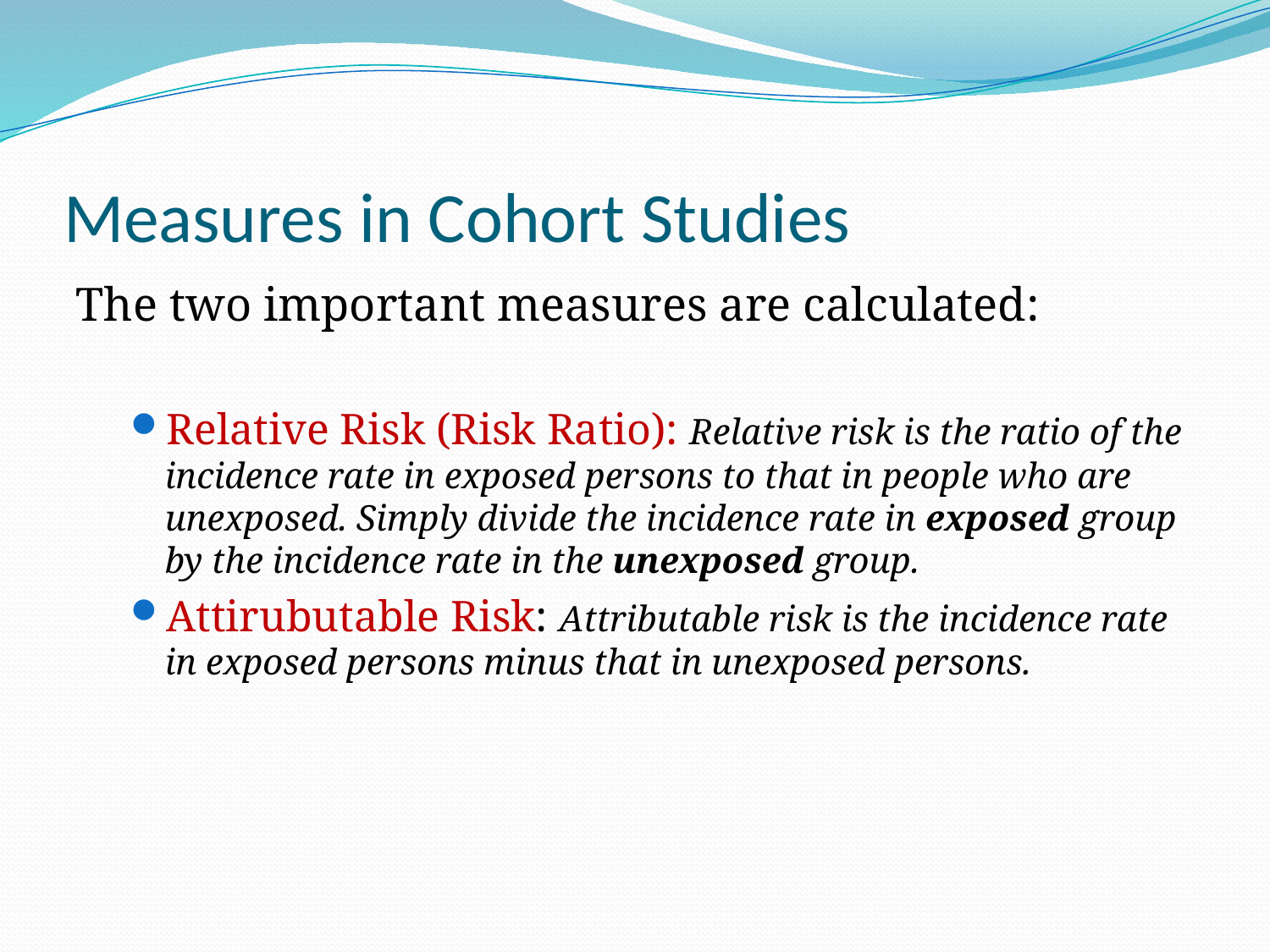

# Measures in Cohort Studies
The two important measures are calculated:

Relative Risk (Risk Ratio): Relative risk is the ratio of the incidence rate in exposed persons to that in people who are unexposed. Simply divide the incidence rate in exposed group by the incidence rate in the unexposed group.
Attirubutable Risk: Attributable risk is the incidence rate in exposed persons minus that in unexposed persons.